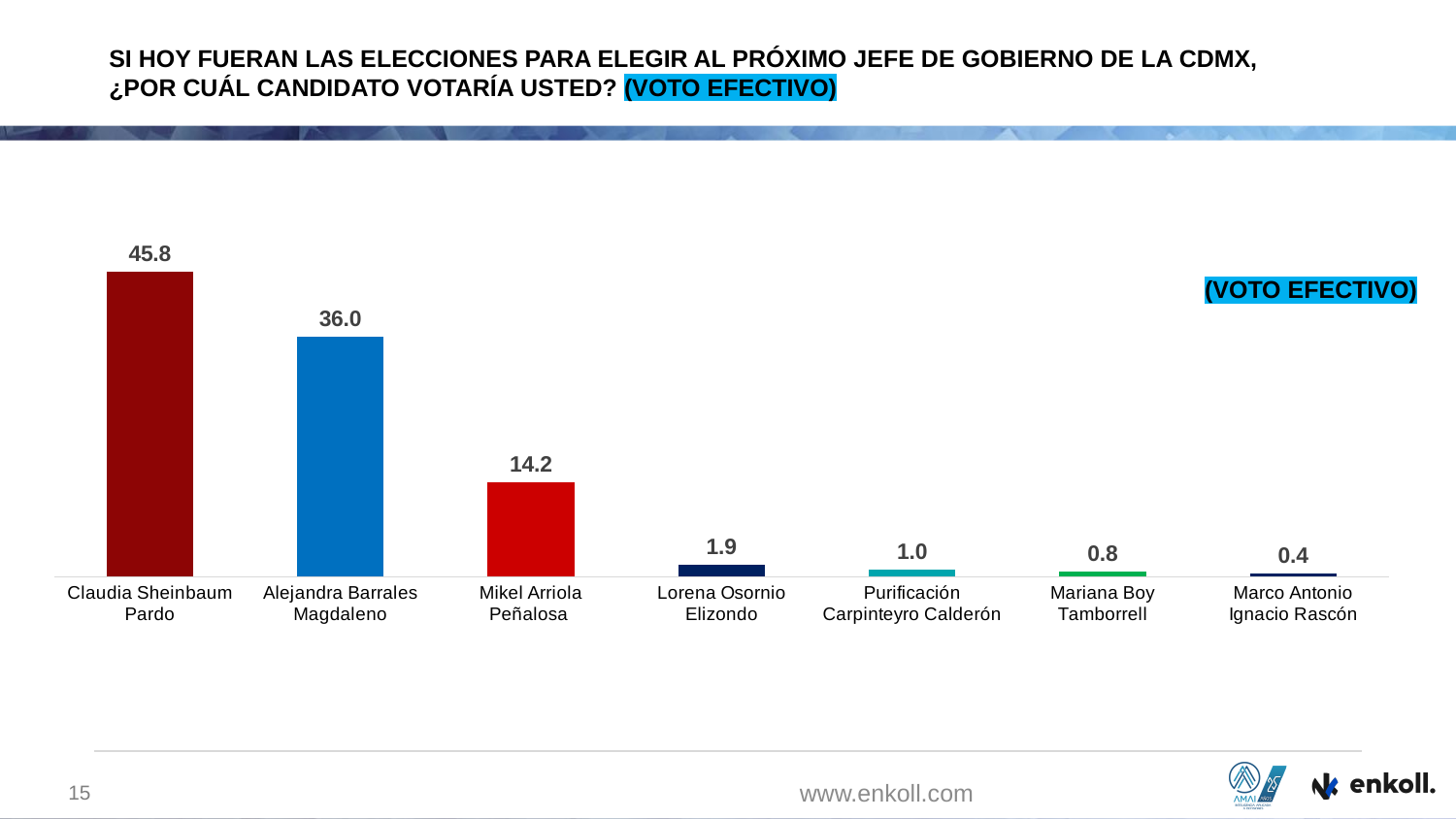

# SI HOY FUERAN LAS ELECCIONES PARA ELEGIR AL PRÓXIMO JEFE DE GOBIERNO DE LA CDMX, ¿POR CUÁL CANDIDATO VOTARÍA USTED? (VOTO EFECTIVO)

### Chart

| Category | Serie 1 |
|---|---|
| Claudia Sheinbaum Pardo | 45.75879618252392 |
| Alejandra Barrales Magdaleno | 36.00009100677263 |
| Mikel Arriola Peñalosa  | 14.196356830575002 |
| Lorena Osornio Elizondo | 1.8529269830854218 |
| Purificación Carpinteyro Calderón | 1.0015678424270864 |
| Mariana Boy Tamborrell | 0.7627031144033185 |
| Marco Antonio Ignacio Rascón | 0.42755804021266436 |
(VOTO EFECTIVO)
15
www.enkoll.com